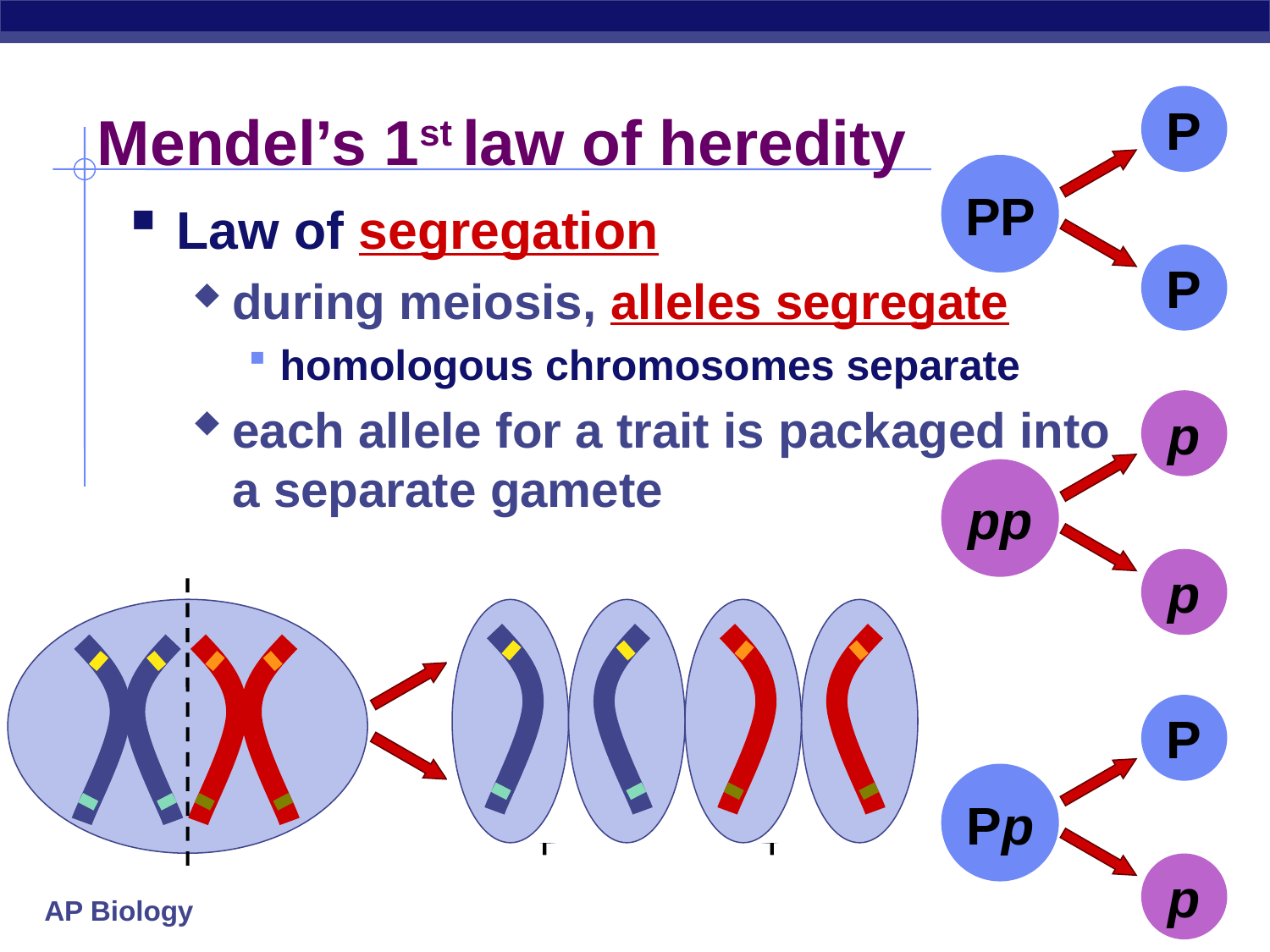

P

PP

P
# Mendel’s 1st law of heredity
Law of segregation
during meiosis, alleles segregate
homologous chromosomes separate
each allele for a trait is packaged into a separate gamete

p

pp

p

P

Pp

p